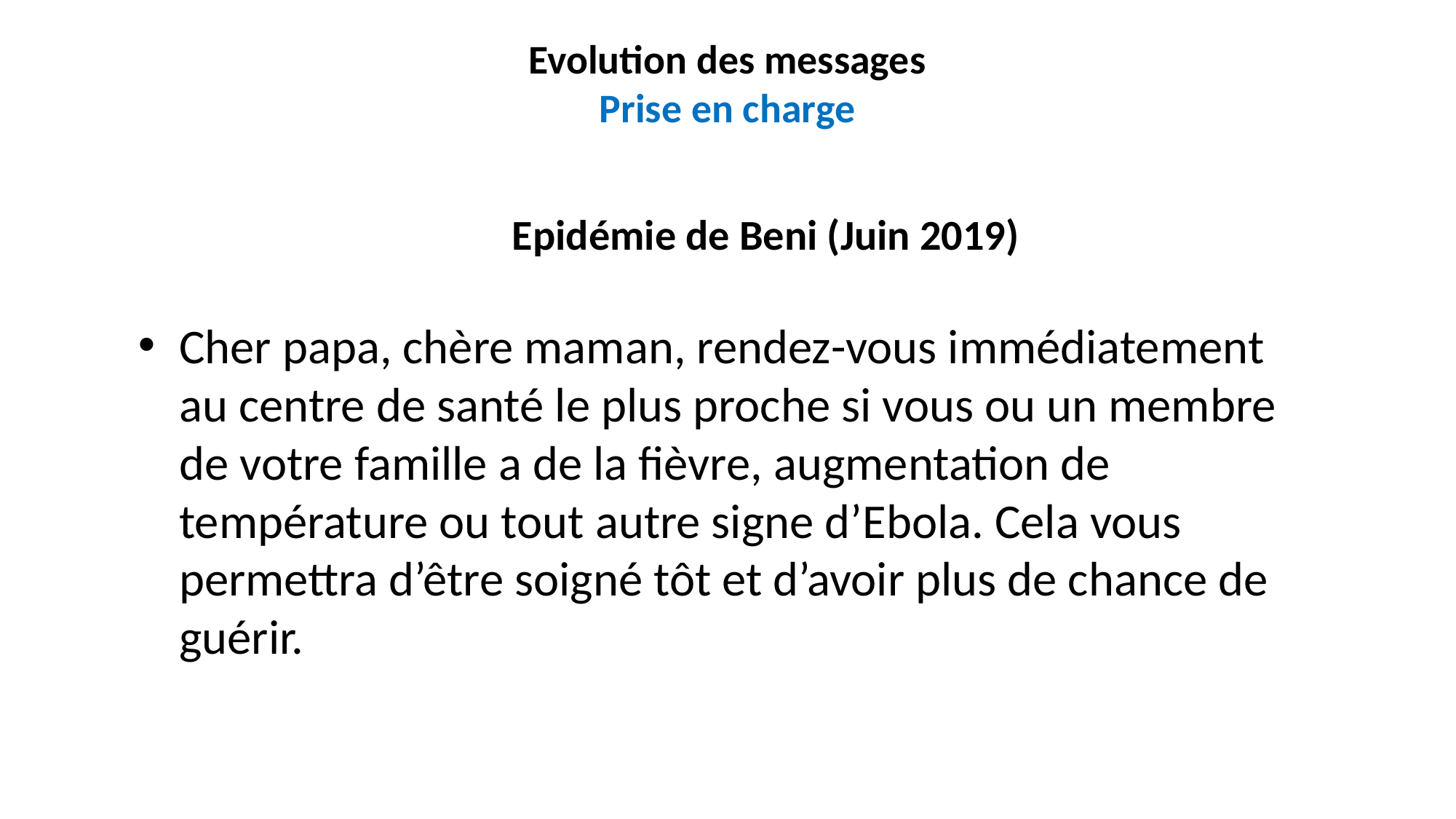

# Evolution des messages Prise en charge
Epidémie de Beni (Juin 2019)
Cher papa, chère maman, rendez-vous immédiatement au centre de santé le plus proche si vous ou un membre de votre famille a de la fièvre, augmentation de température ou tout autre signe d’Ebola. Cela vous permettra d’être soigné tôt et d’avoir plus de chance de guérir.